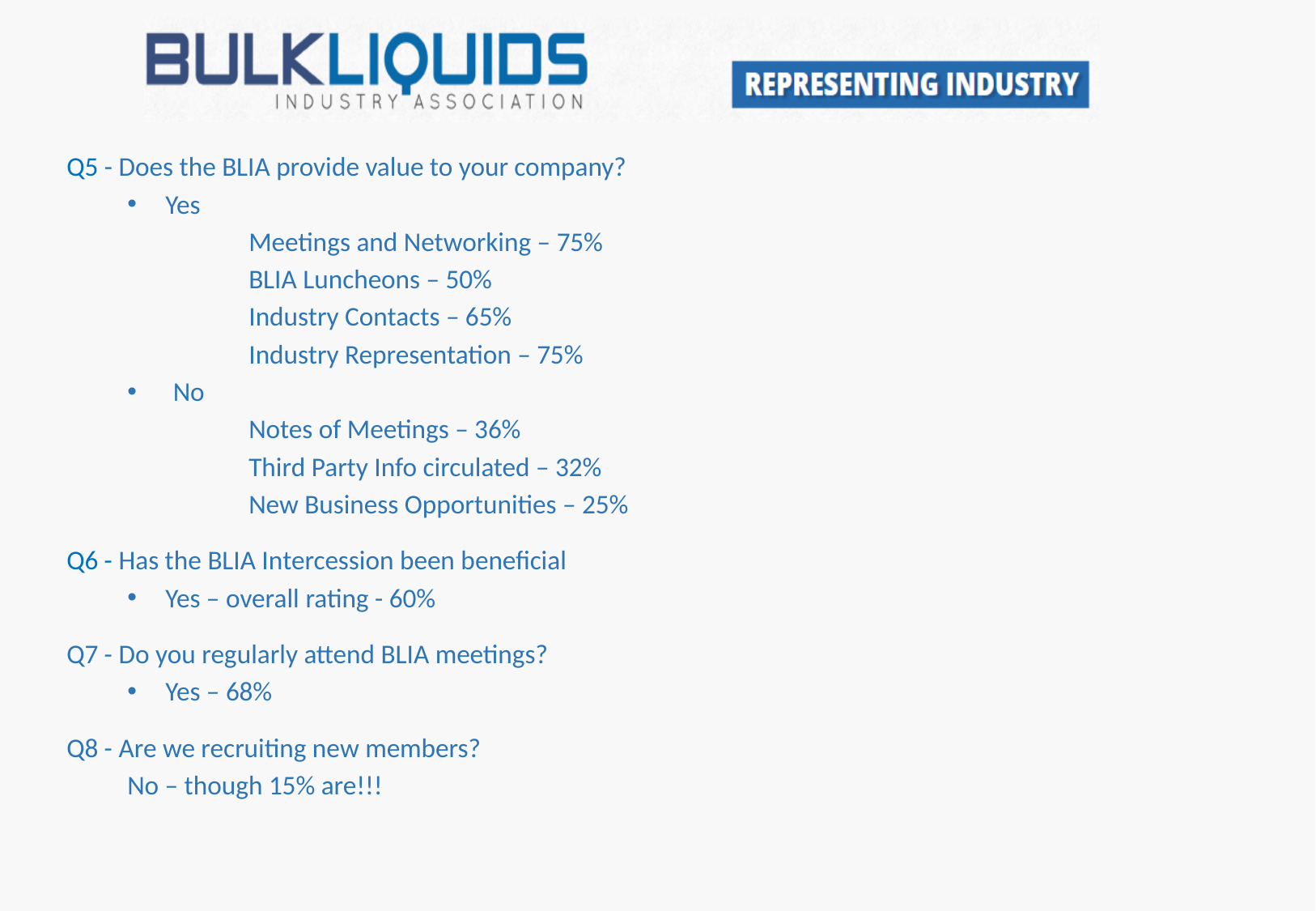

Q5 - Does the BLIA provide value to your company?
Yes
Meetings and Networking – 75%
BLIA Luncheons – 50%
Industry Contacts – 65%
Industry Representation – 75%
No
Notes of Meetings – 36%
Third Party Info circulated – 32%
New Business Opportunities – 25%
Q6 - Has the BLIA Intercession been beneficial
Yes – overall rating - 60%
Q7 - Do you regularly attend BLIA meetings?
Yes – 68%
Q8 - Are we recruiting new members?
No – though 15% are!!!